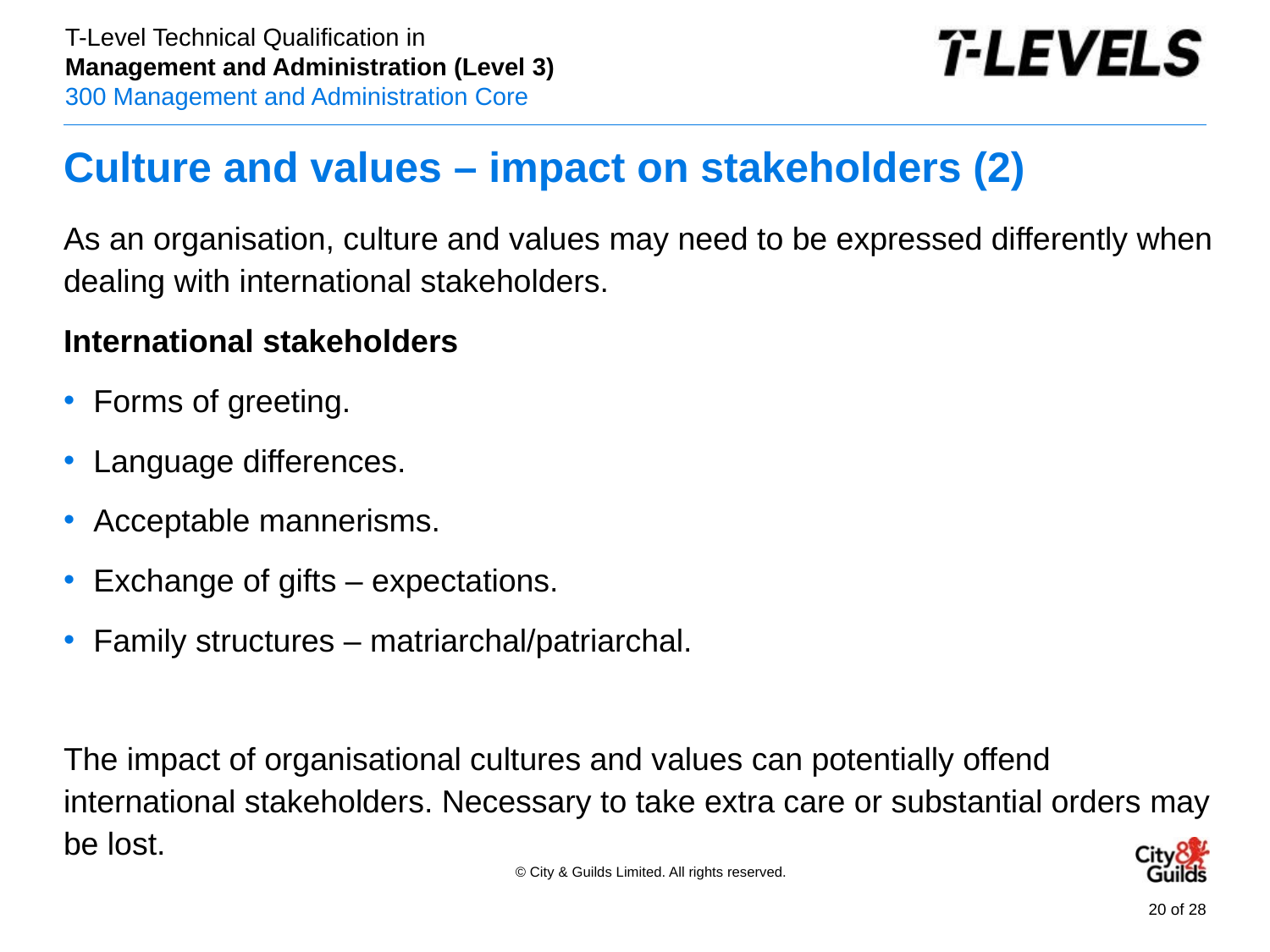

# Culture and values – impact on stakeholders (2)
As an organisation, culture and values may need to be expressed differently when dealing with international stakeholders.
International stakeholders
Forms of greeting.
Language differences.
Acceptable mannerisms.
Exchange of gifts – expectations.
Family structures – matriarchal/patriarchal.

The impact of organisational cultures and values can potentially offend international stakeholders. Necessary to take extra care or substantial orders may be lost.